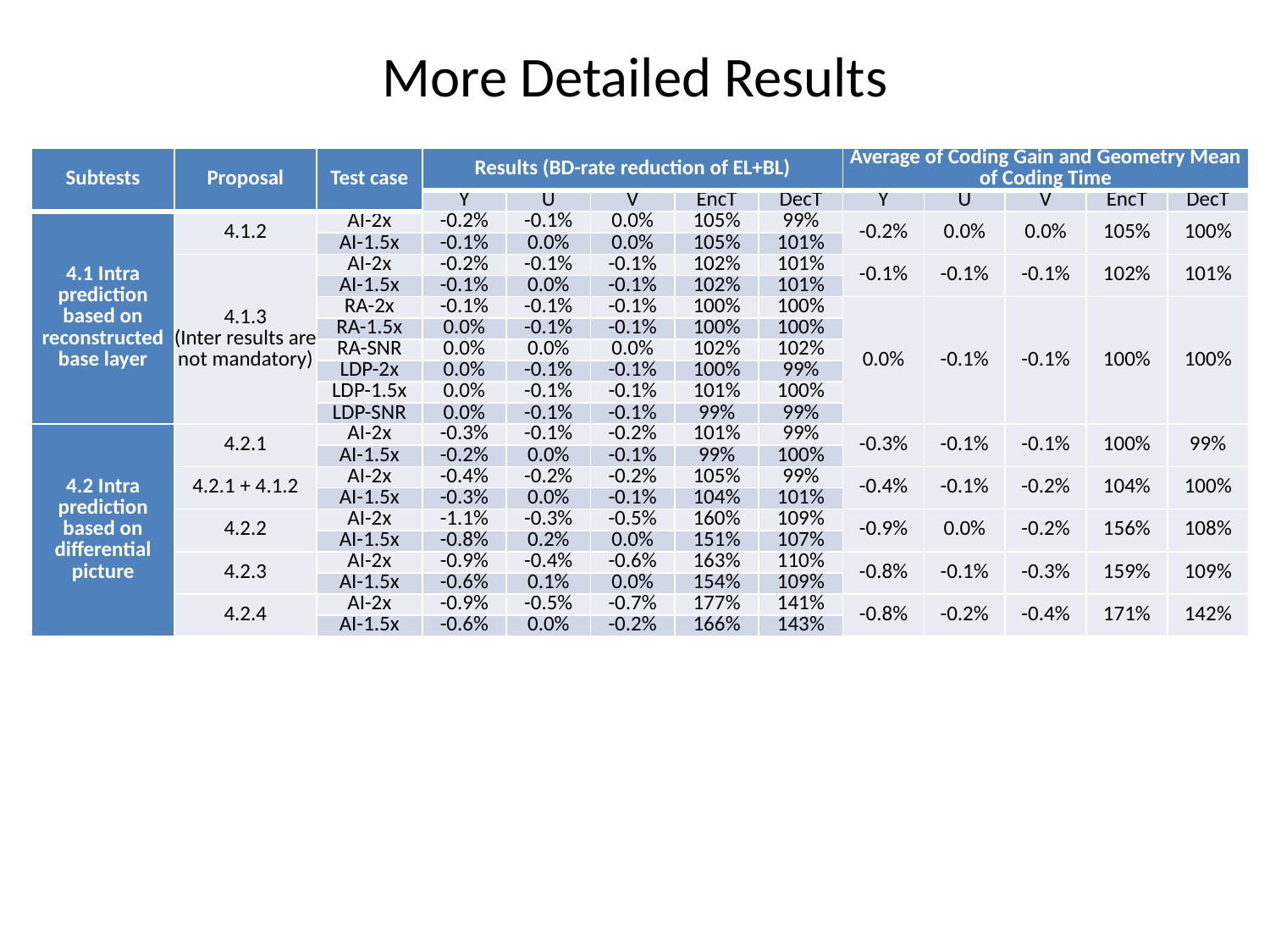

# More Detailed Results
| Subtests | Proposal | Test case | Results (BD-rate reduction of EL+BL) |  |  |  |  | Average of Coding Gain and Geometry Mean of Coding Time |  |  |  |  |
| --- | --- | --- | --- | --- | --- | --- | --- | --- | --- | --- | --- | --- |
|  |  |  | Y | U | V | EncT | DecT | Y | U | V | EncT | DecT |
| 4.1 Intra prediction based on reconstructed base layer | 4.1.2 | AI-2x | -0.2% | -0.1% | 0.0% | 105% | 99% | -0.2% | 0.0% | 0.0% | 105% | 100% |
|  |  | AI-1.5x | -0.1% | 0.0% | 0.0% | 105% | 101% |  |  |  |  |  |
|  | 4.1.3 (Inter results are not mandatory) | AI-2x | -0.2% | -0.1% | -0.1% | 102% | 101% | -0.1% | -0.1% | -0.1% | 102% | 101% |
|  |  | AI-1.5x | -0.1% | 0.0% | -0.1% | 102% | 101% |  |  |  |  |  |
|  |  | RA-2x | -0.1% | -0.1% | -0.1% | 100% | 100% | 0.0% | -0.1% | -0.1% | 100% | 100% |
|  |  | RA-1.5x | 0.0% | -0.1% | -0.1% | 100% | 100% |  |  |  |  |  |
|  |  | RA-SNR | 0.0% | 0.0% | 0.0% | 102% | 102% |  |  |  |  |  |
|  |  | LDP-2x | 0.0% | -0.1% | -0.1% | 100% | 99% |  |  |  |  |  |
|  |  | LDP-1.5x | 0.0% | -0.1% | -0.1% | 101% | 100% |  |  |  |  |  |
|  |  | LDP-SNR | 0.0% | -0.1% | -0.1% | 99% | 99% |  |  |  |  |  |
| 4.2 Intra prediction based on differential picture | 4.2.1 | AI-2x | -0.3% | -0.1% | -0.2% | 101% | 99% | -0.3% | -0.1% | -0.1% | 100% | 99% |
|  |  | AI-1.5x | -0.2% | 0.0% | -0.1% | 99% | 100% |  |  |  |  |  |
|  | 4.2.1 + 4.1.2 | AI-2x | -0.4% | -0.2% | -0.2% | 105% | 99% | -0.4% | -0.1% | -0.2% | 104% | 100% |
|  |  | AI-1.5x | -0.3% | 0.0% | -0.1% | 104% | 101% |  |  |  |  |  |
|  | 4.2.2 | AI-2x | -1.1% | -0.3% | -0.5% | 160% | 109% | -0.9% | 0.0% | -0.2% | 156% | 108% |
|  |  | AI-1.5x | -0.8% | 0.2% | 0.0% | 151% | 107% |  |  |  |  |  |
|  | 4.2.3 | AI-2x | -0.9% | -0.4% | -0.6% | 163% | 110% | -0.8% | -0.1% | -0.3% | 159% | 109% |
|  |  | AI-1.5x | -0.6% | 0.1% | 0.0% | 154% | 109% |  |  |  |  |  |
|  | 4.2.4 | AI-2x | -0.9% | -0.5% | -0.7% | 177% | 141% | -0.8% | -0.2% | -0.4% | 171% | 142% |
|  |  | AI-1.5x | -0.6% | 0.0% | -0.2% | 166% | 143% |  |  |  |  |  |